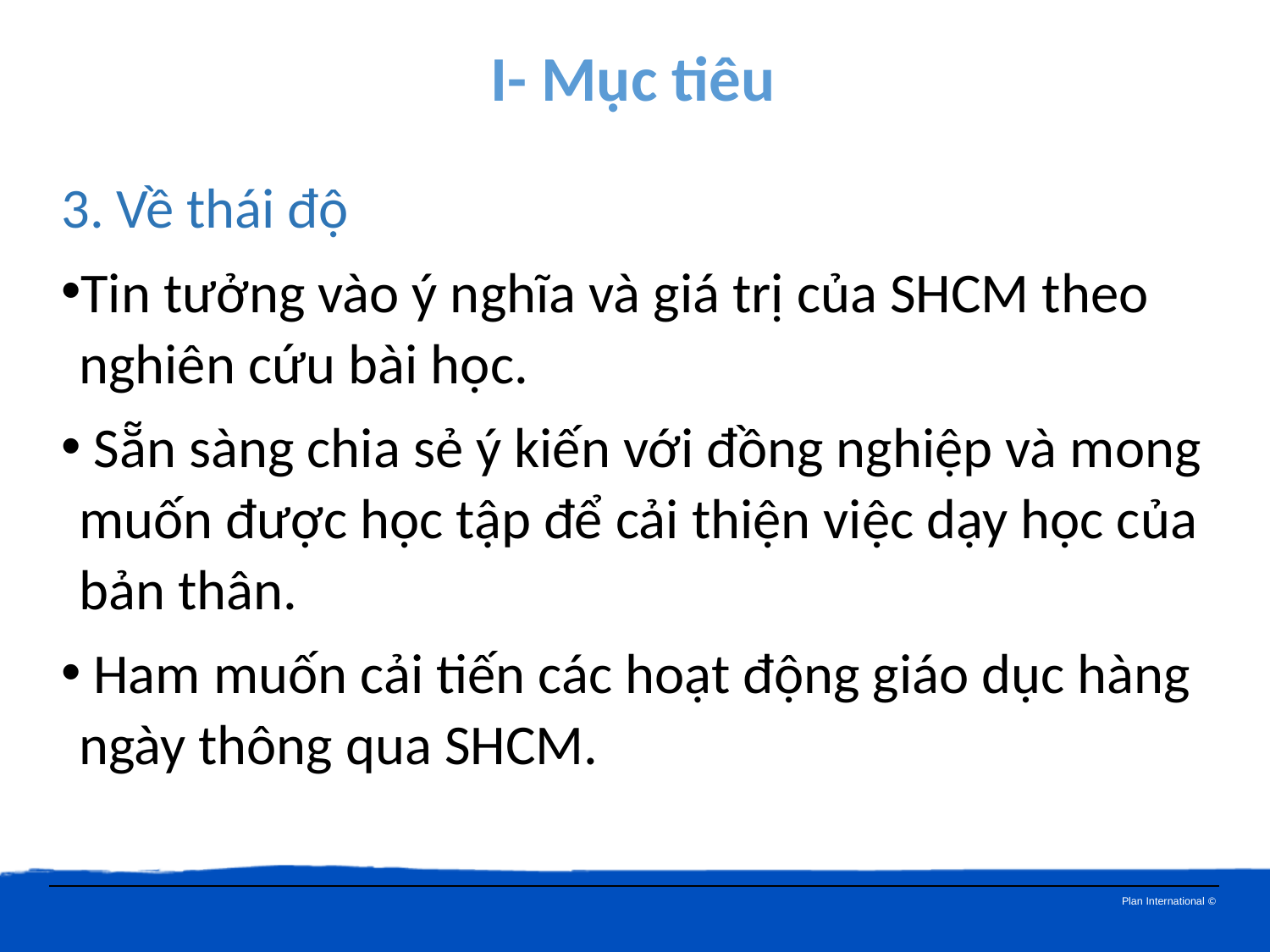

I- Mục tiêu
3. Về thái độ
Tin tưởng vào ý nghĩa và giá trị của SHCM theo nghiên cứu bài học.
 Sẵn sàng chia sẻ ý kiến với đồng nghiệp và mong muốn được học tập để cải thiện việc dạy học của bản thân.
 Ham muốn cải tiến các hoạt động giáo dục hàng ngày thông qua SHCM.